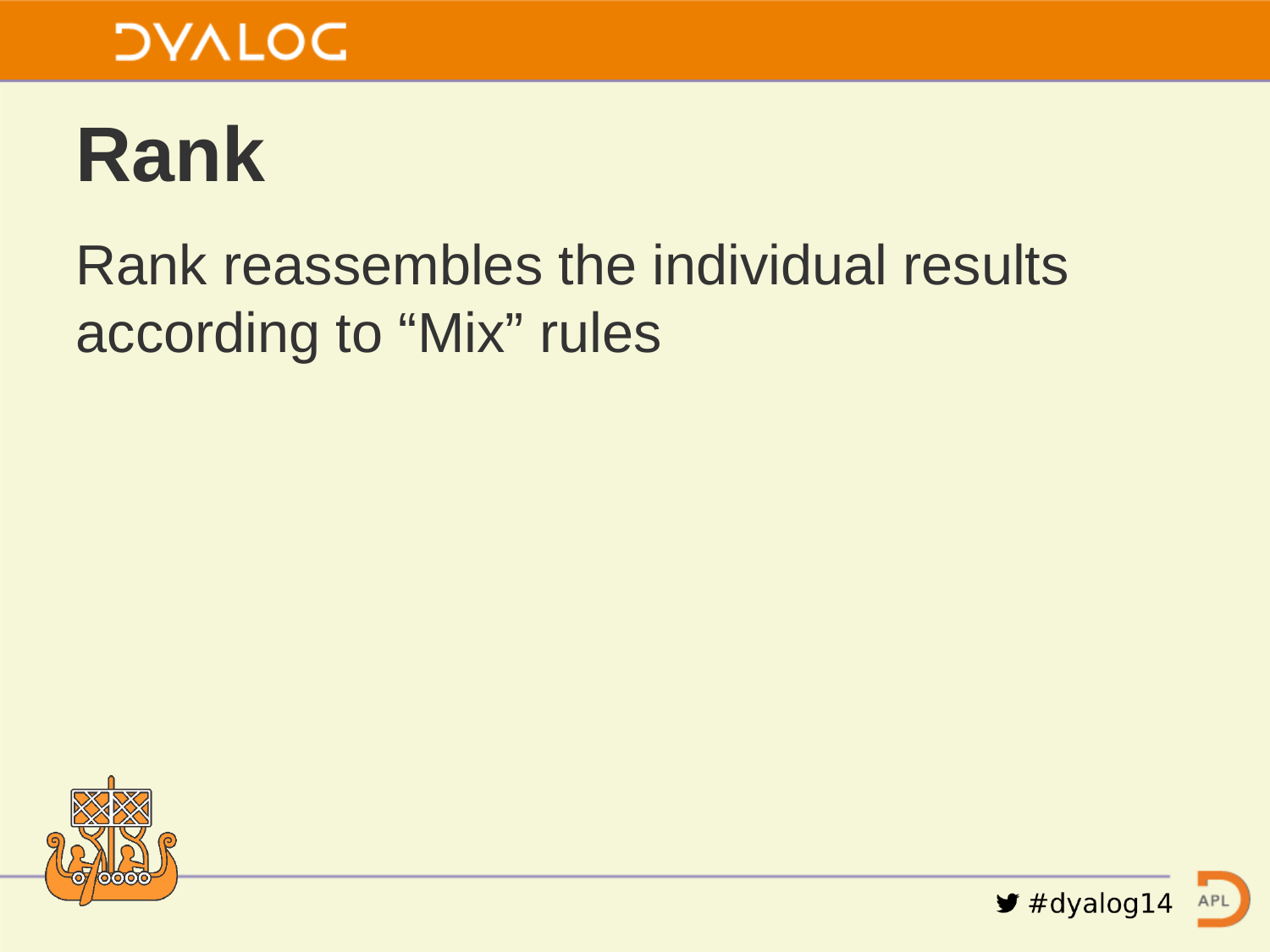

Rank
Rank reassembles the individual results according to “Mix” rules